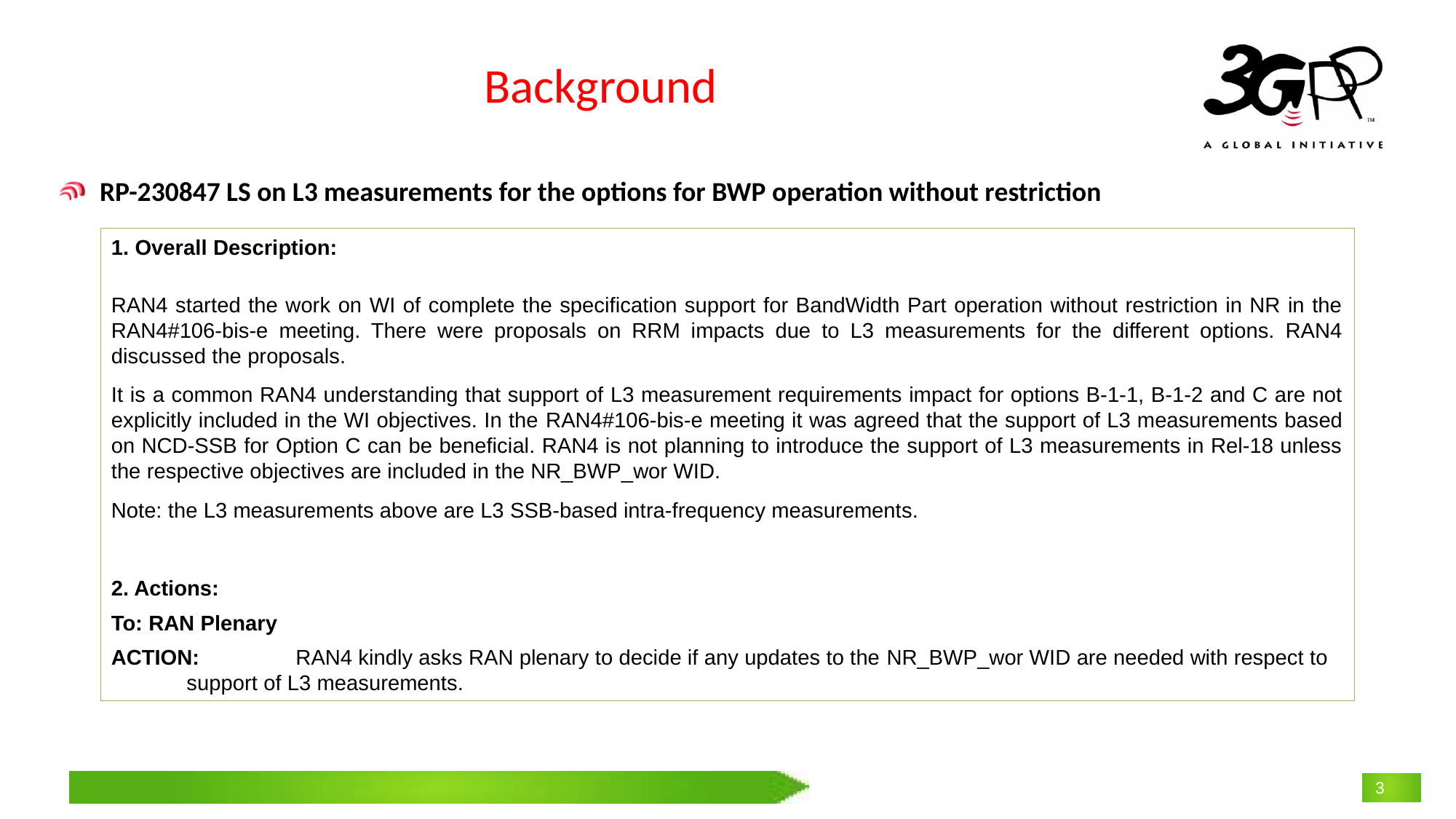

# Background
RP-230847 LS on L3 measurements for the options for BWP operation without restriction
1. Overall Description:
RAN4 started the work on WI of complete the specification support for BandWidth Part operation without restriction in NR in the RAN4#106-bis-e meeting. There were proposals on RRM impacts due to L3 measurements for the different options. RAN4 discussed the proposals.
It is a common RAN4 understanding that support of L3 measurement requirements impact for options B-1-1, B-1-2 and C are not explicitly included in the WI objectives. In the RAN4#106-bis-e meeting it was agreed that the support of L3 measurements based on NCD-SSB for Option C can be beneficial. RAN4 is not planning to introduce the support of L3 measurements in Rel-18 unless the respective objectives are included in the NR_BWP_wor WID.
Note: the L3 measurements above are L3 SSB-based intra-frequency measurements.

2. Actions:
To: RAN Plenary
ACTION: 	RAN4 kindly asks RAN plenary to decide if any updates to the NR_BWP_wor WID are needed with respect to support of L3 measurements.